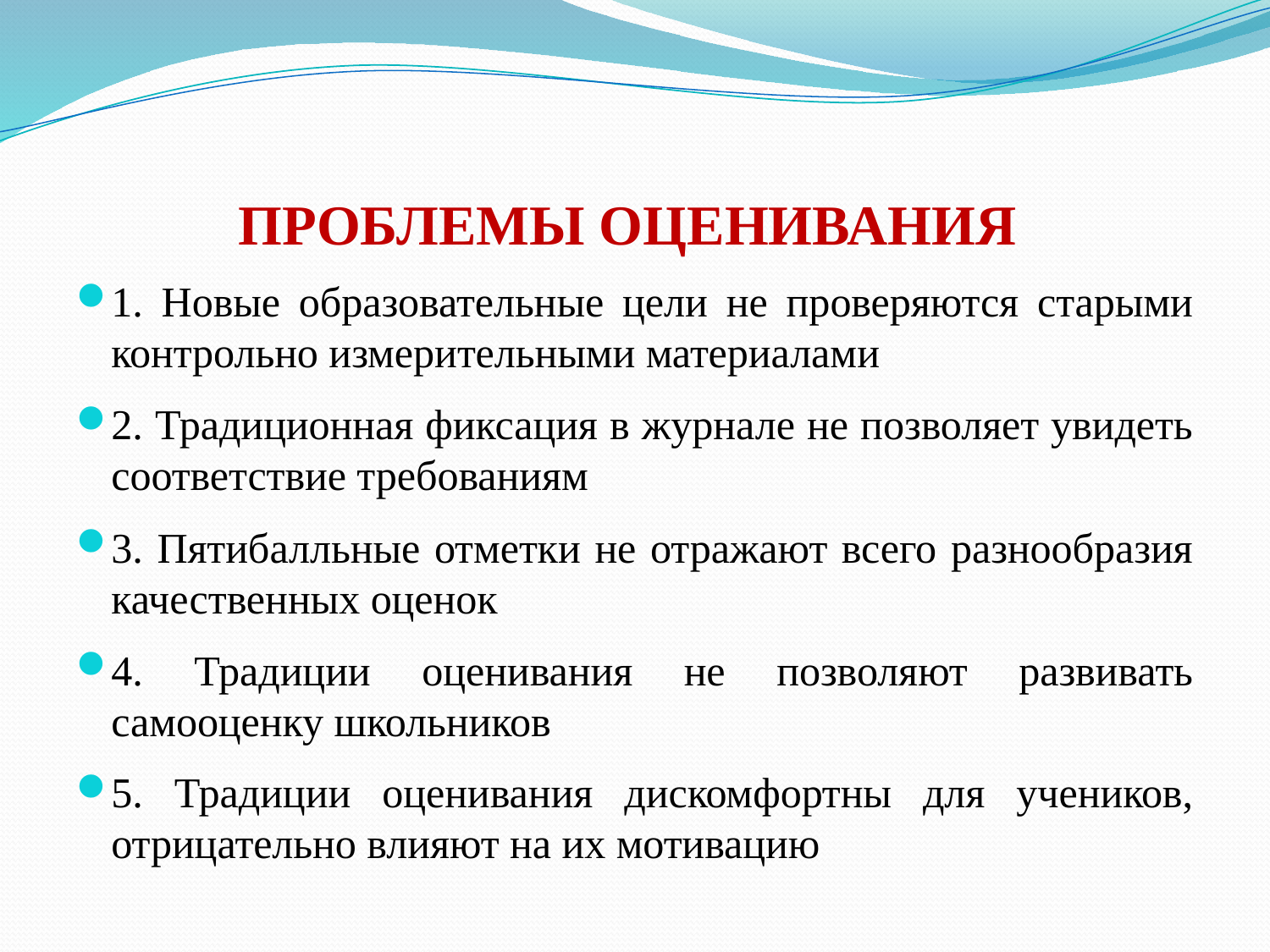

# ПРОБЛЕМЫ ОЦЕНИВАНИЯ
1. Новые образовательные цели не проверяются старыми контрольно измерительными материалами
2. Традиционная фиксация в журнале не позволяет увидеть соответствие требованиям
3. Пятибалльные отметки не отражают всего разнообразия качественных оценок
4. Традиции оценивания не позволяют развивать самооценку школьников
5. Традиции оценивания дискомфортны для учеников, отрицательно влияют на их мотивацию